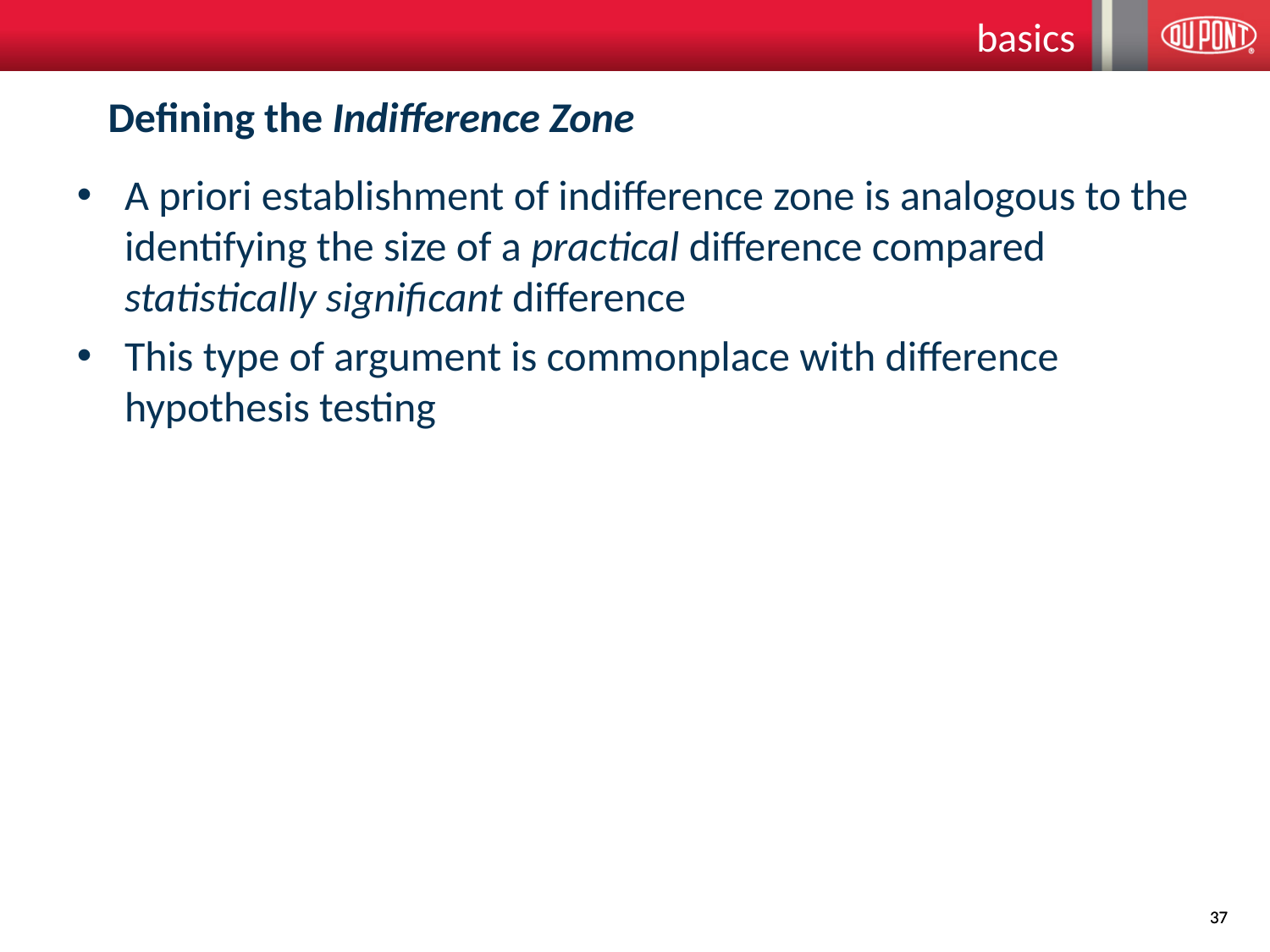

basics
# Defining the Indifference Zone
A priori establishment of indifference zone is analogous to the identifying the size of a practical difference compared statistically significant difference
This type of argument is commonplace with difference hypothesis testing